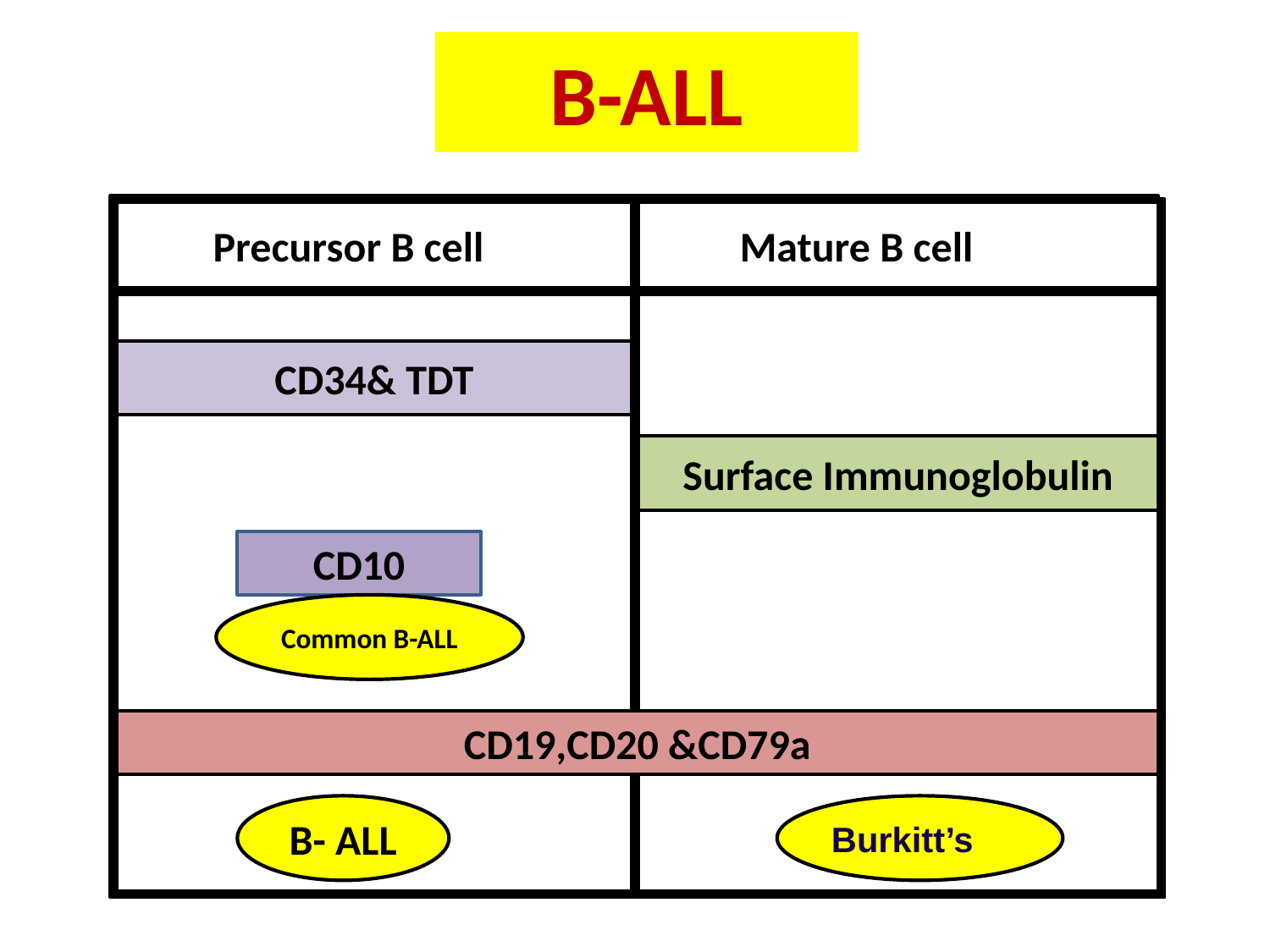

B-ALL

Precursor B cell
Mature B cell
|  |  |
| --- | --- |
|  |  |
|  |  |
|  |  |
|  |  |
|  |  |
|  |  |

CD34& TDT
Surface Immunoglobulin
CD10
Common B-ALL
CD19,CD20 &CD79a
B- ALL
Burkitt’s